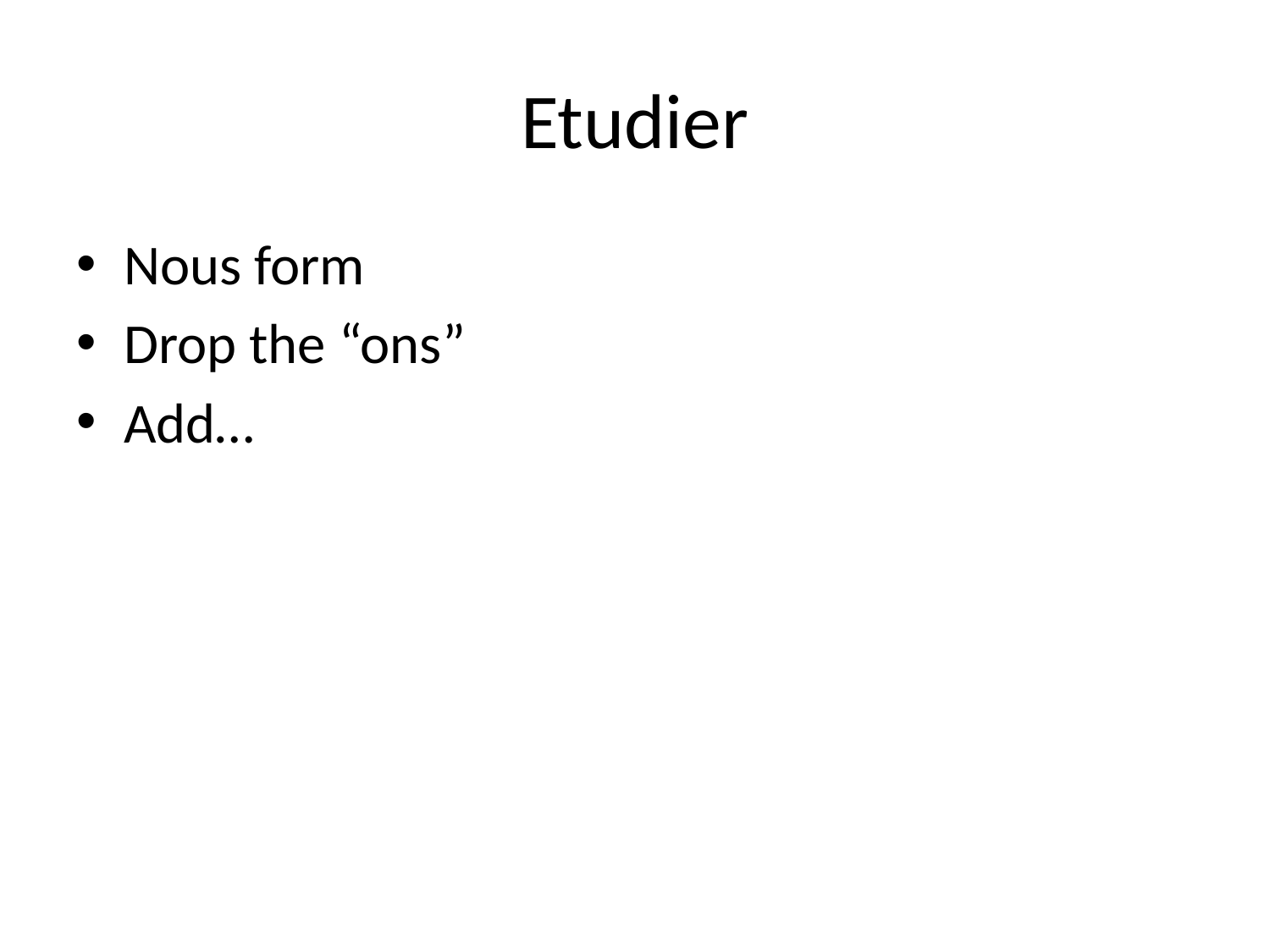

# Etudier
Nous form
Drop the “ons”
Add…